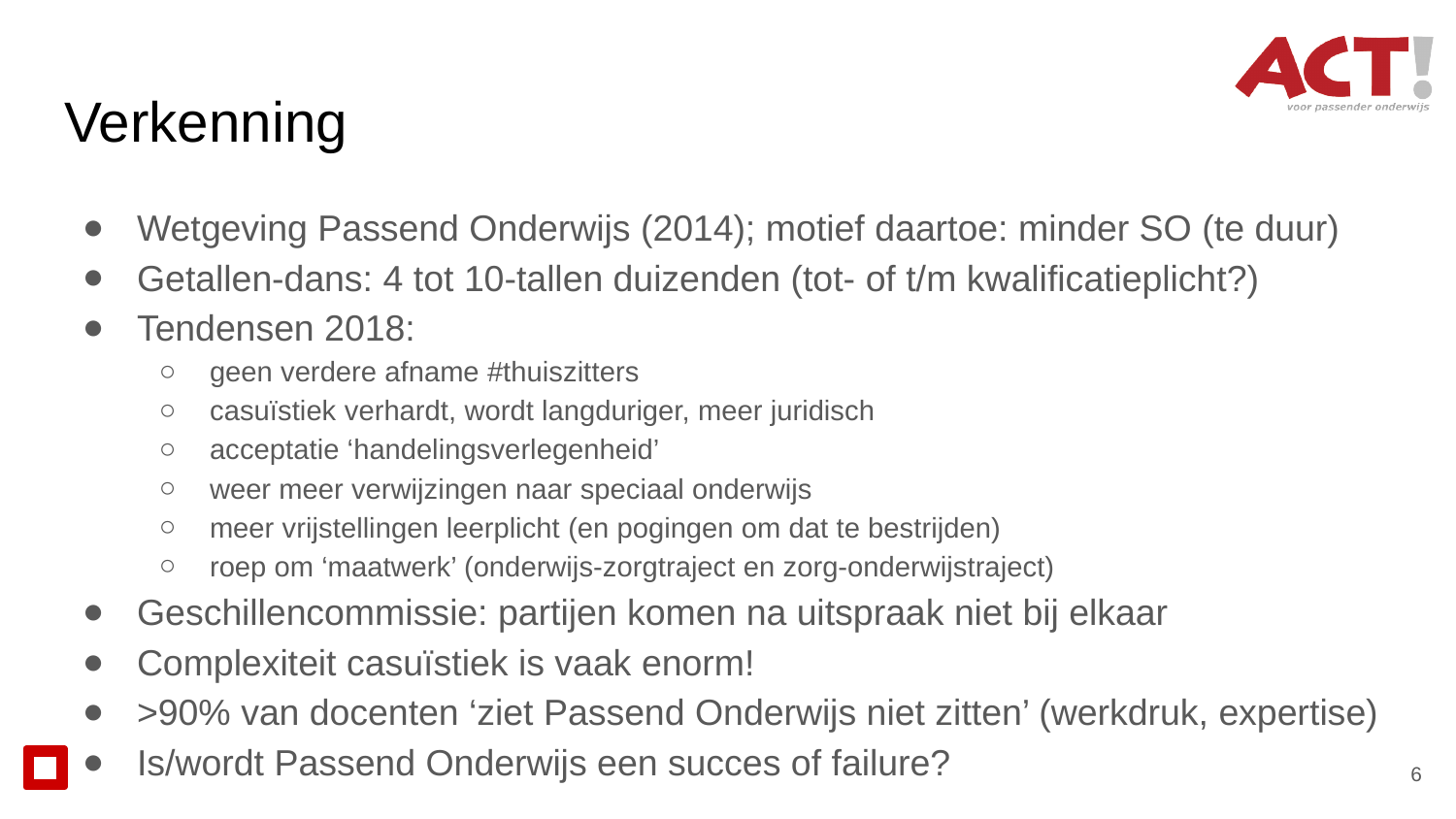

# Verkenning
Wetgeving Passend Onderwijs (2014); motief daartoe: minder SO (te duur)
Getallen-dans: 4 tot 10-tallen duizenden (tot- of t/m kwalificatieplicht?)
Tendensen 2018:
geen verdere afname #thuiszitters
casuïstiek verhardt, wordt langduriger, meer juridisch
acceptatie ‘handelingsverlegenheid’
weer meer verwijzingen naar speciaal onderwijs
meer vrijstellingen leerplicht (en pogingen om dat te bestrijden)
roep om ‘maatwerk’ (onderwijs-zorgtraject en zorg-onderwijstraject)
Geschillencommissie: partijen komen na uitspraak niet bij elkaar
Complexiteit casuïstiek is vaak enorm!
>90% van docenten ‘ziet Passend Onderwijs niet zitten’ (werkdruk, expertise)
Is/wordt Passend Onderwijs een succes of failure?
6